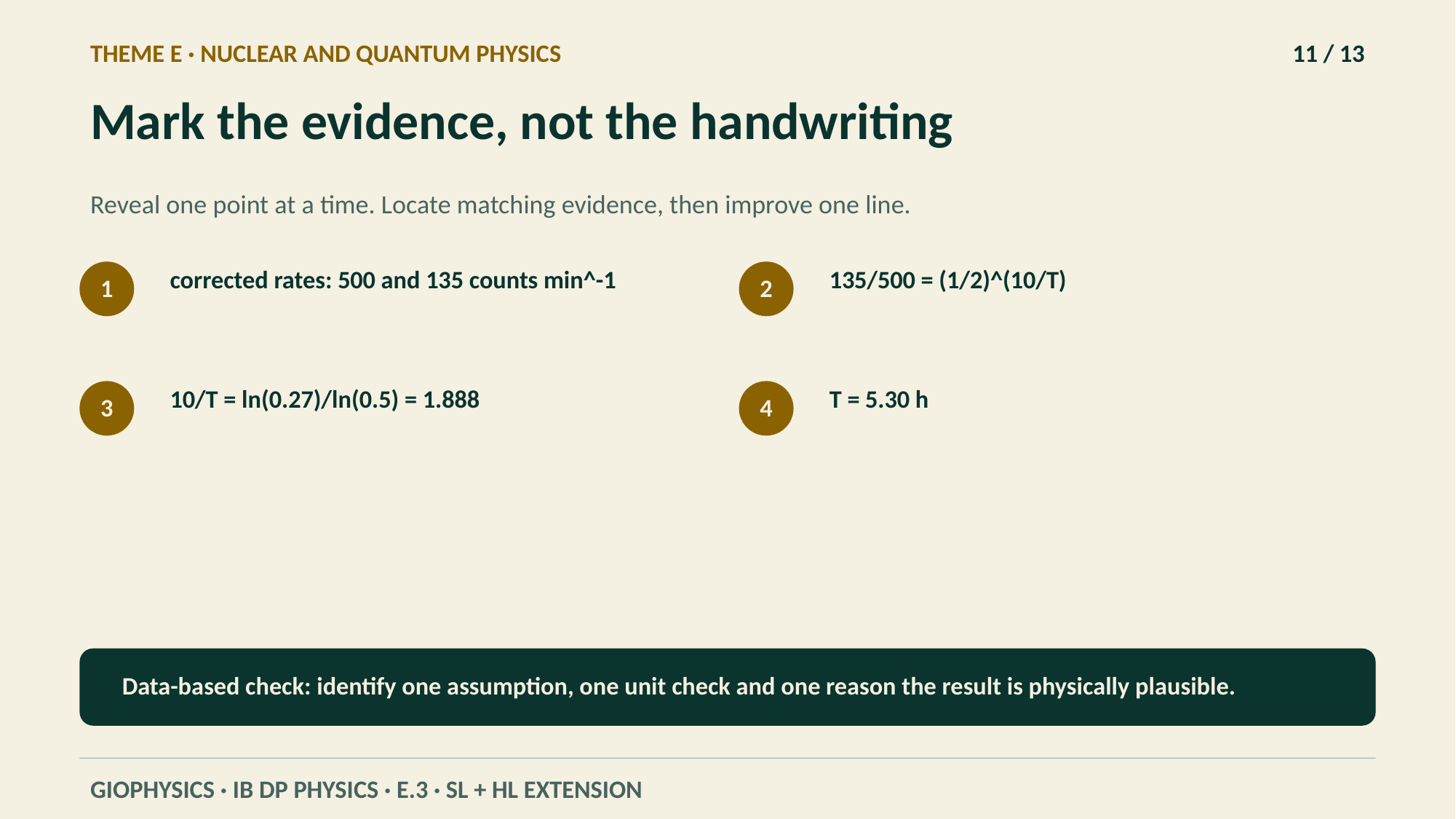

THEME E · NUCLEAR AND QUANTUM PHYSICS
11 / 13
Mark the evidence, not the handwriting
Reveal one point at a time. Locate matching evidence, then improve one line.
corrected rates: 500 and 135 counts min^-1
135/500 = (1/2)^(10/T)

1
2
10/T = ln(0.27)/ln(0.5) = 1.888
T = 5.30 h

3
4

Data-based check: identify one assumption, one unit check and one reason the result is physically plausible.

GIOPHYSICS · IB DP PHYSICS · E.3 · SL + HL EXTENSION